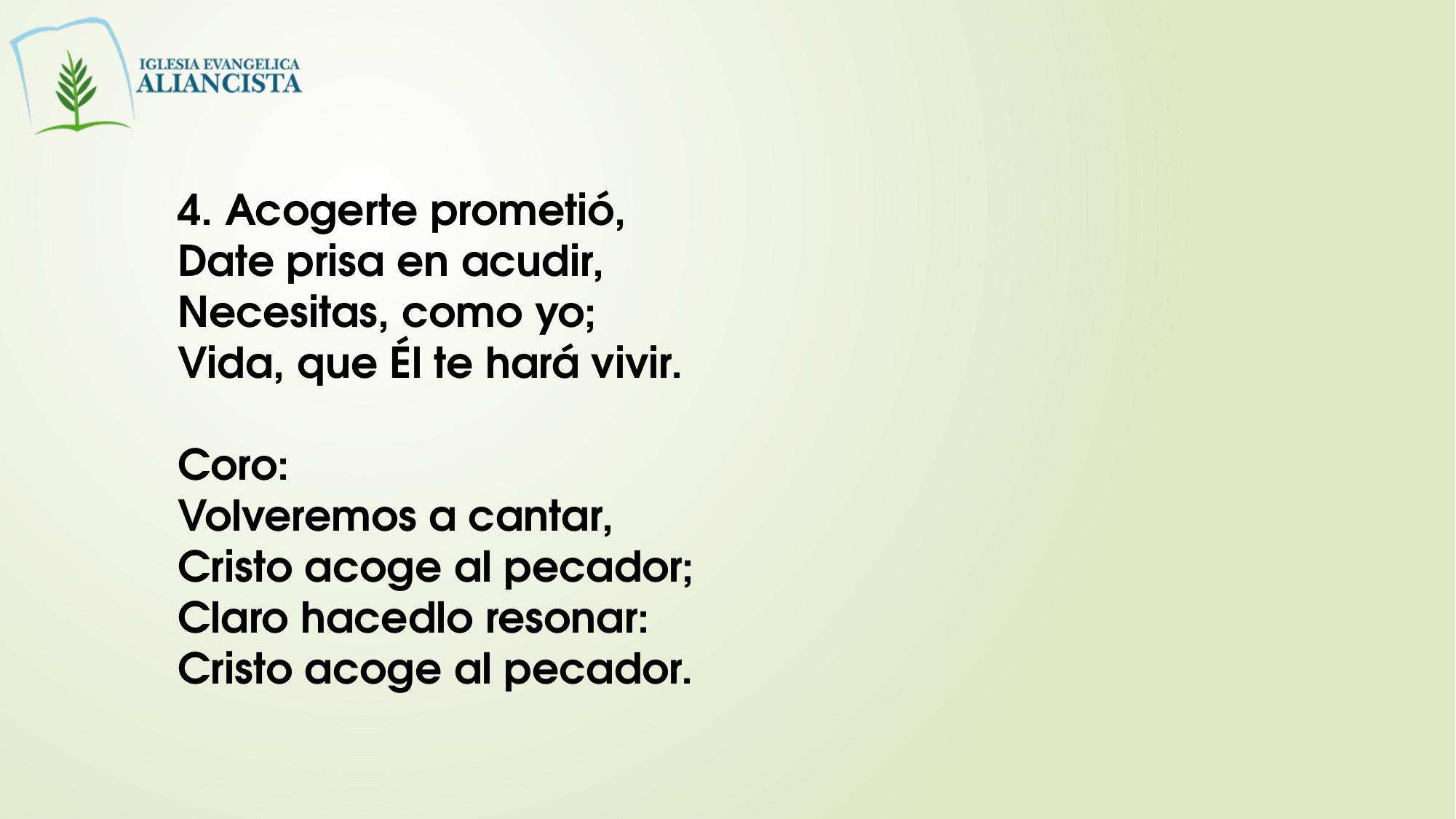

4. Acogerte prometió,
Date prisa en acudir,
Necesitas, como yo;
Vida, que Él te hará vivir.

Coro:
Volveremos a cantar,
Cristo acoge al pecador;
Claro hacedlo resonar:
Cristo acoge al pecador.